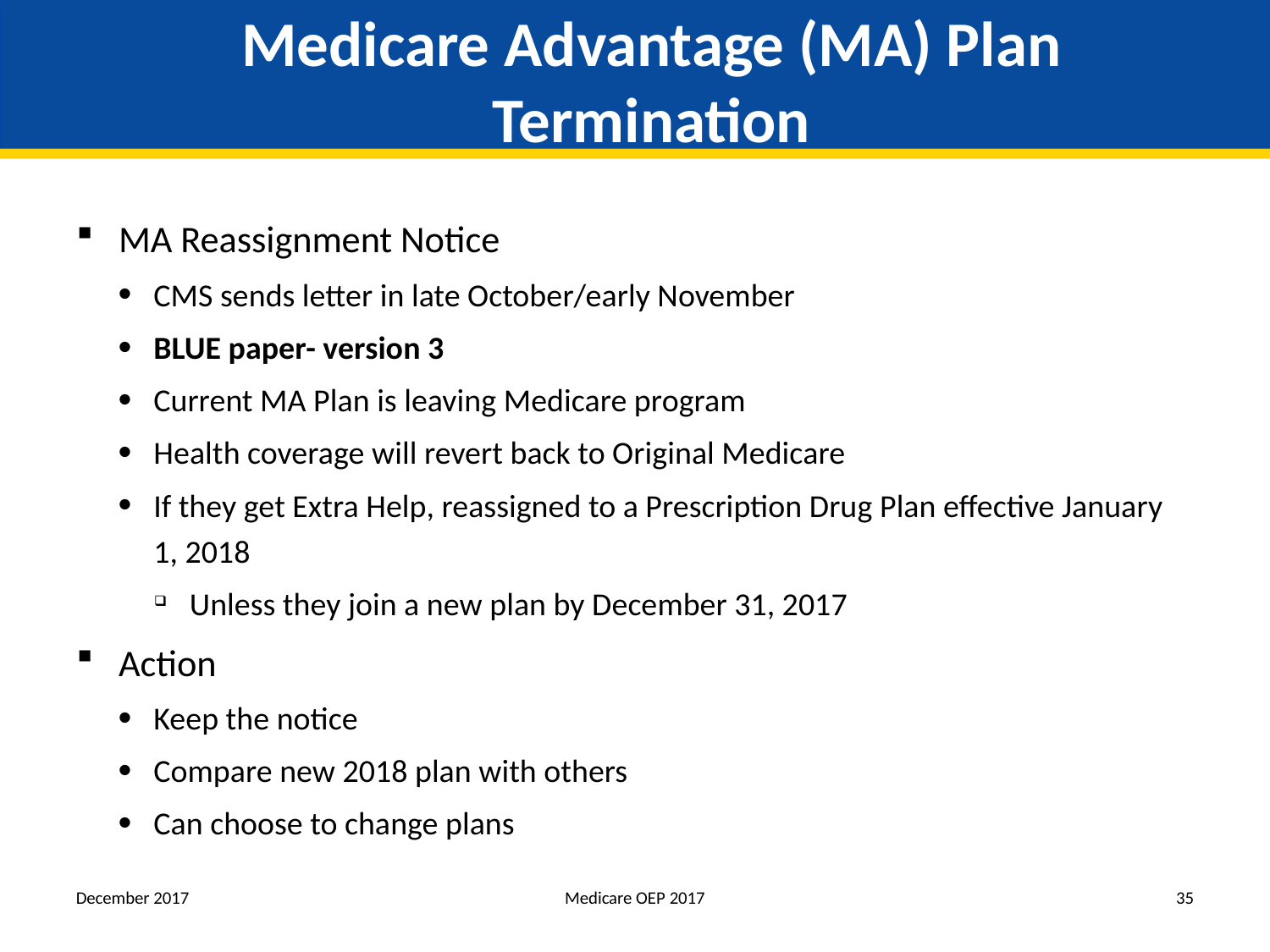

# Medicare Advantage (MA) Plan Termination
MA Reassignment Notice
CMS sends letter in late October/early November
BLUE paper- version 3
Current MA Plan is leaving Medicare program
Health coverage will revert back to Original Medicare
If they get Extra Help, reassigned to a Prescription Drug Plan effective January 1, 2018
Unless they join a new plan by December 31, 2017
Action
Keep the notice
Compare new 2018 plan with others
Can choose to change plans
December 2017
Medicare OEP 2017
35